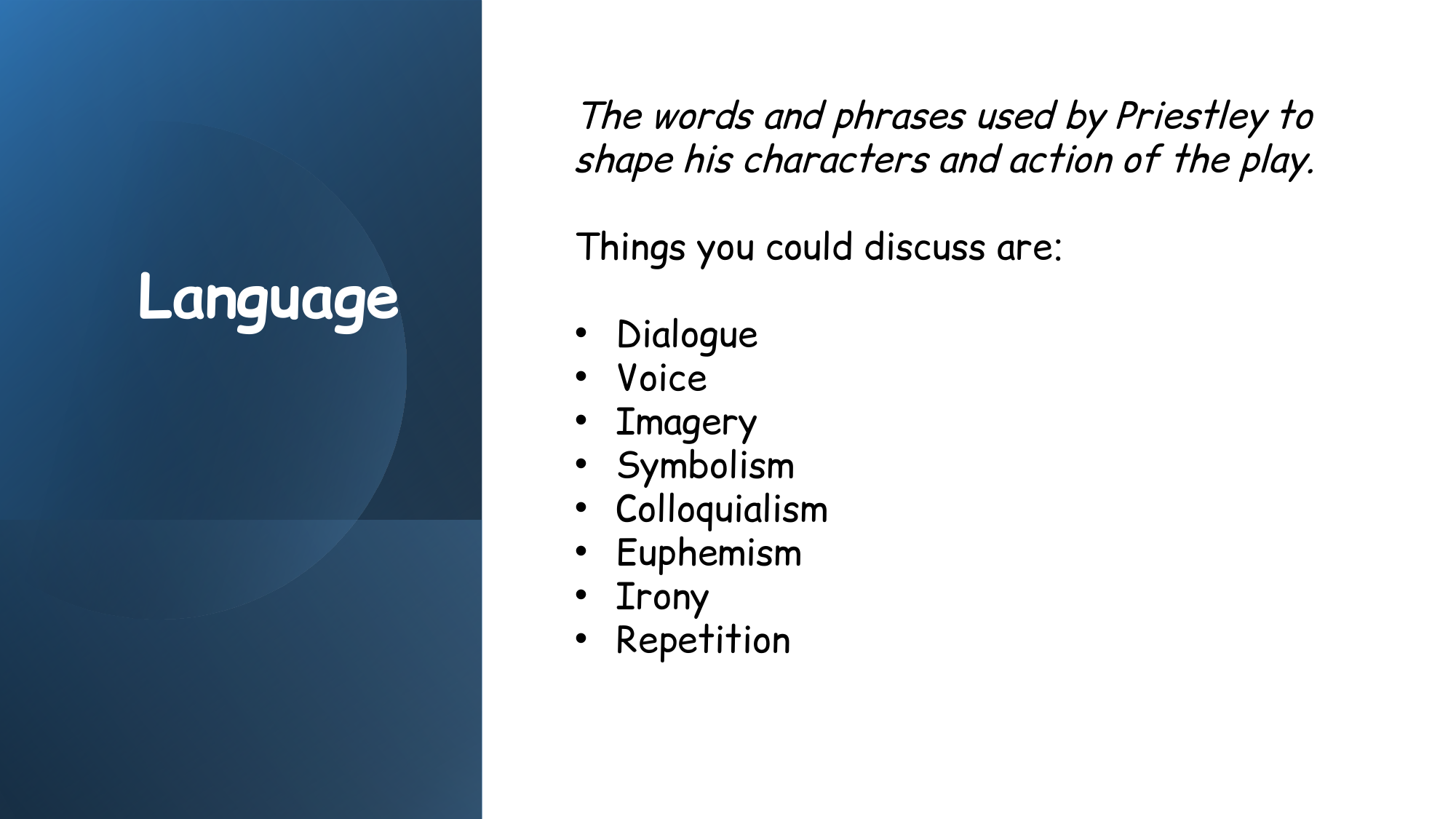

# Language

The words and phrases used by Priestley to shape his characters and action of the play.

Things you could discuss are:

Dialogue
Voice
Imagery
Symbolism
Colloquialism
Euphemism
Irony
Repetition